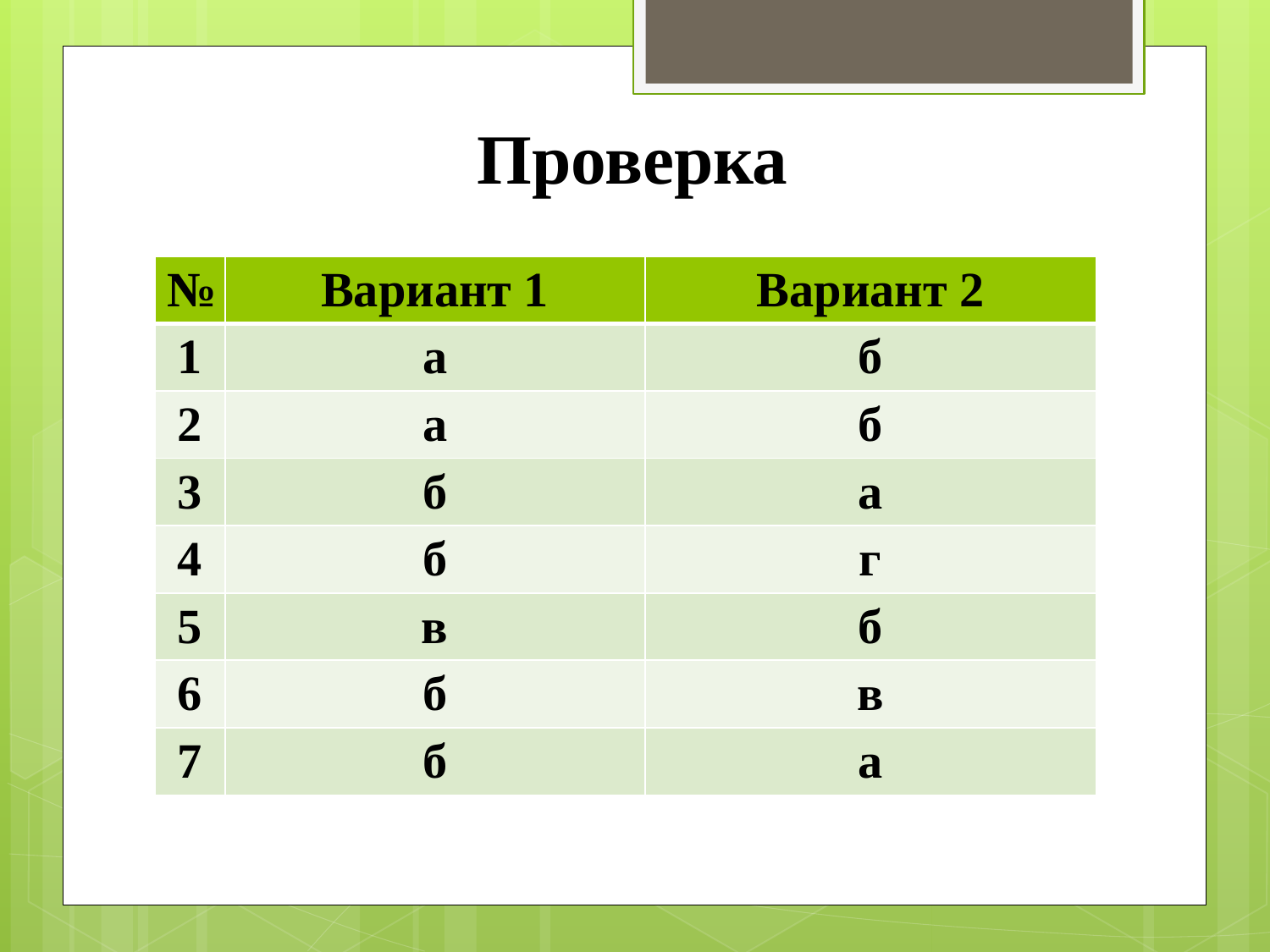

# Проверка
| № | Вариант 1 | Вариант 2 |
| --- | --- | --- |
| 1 | а | б |
| 2 | а | б |
| 3 | б | а |
| 4 | б | г |
| 5 | в | б |
| 6 | б | в |
| 7 | б | а |